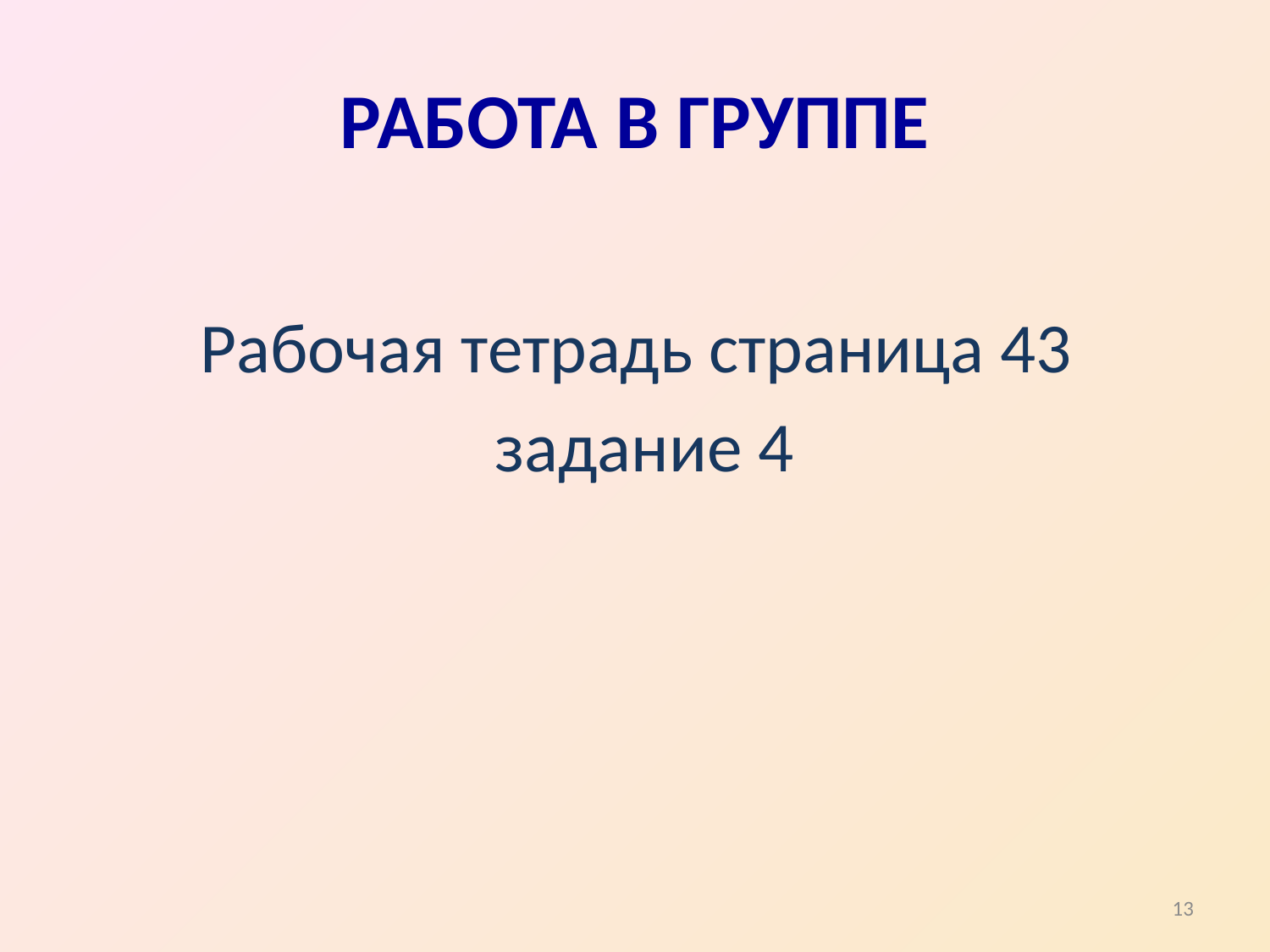

# РАБОТА В ГРУППЕ
Рабочая тетрадь страница 43
 задание 4
13